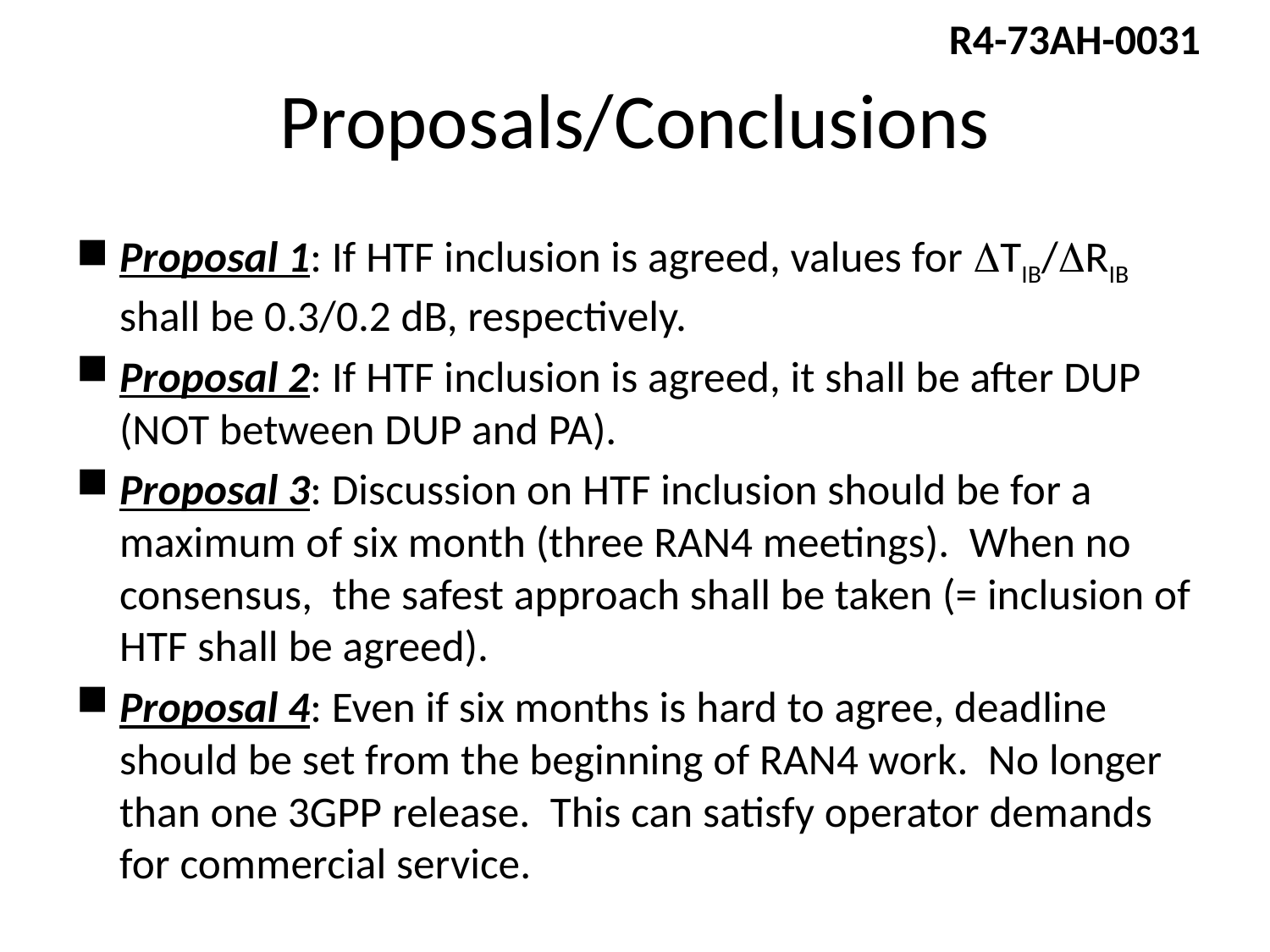

R4-73AH-0031
# Proposals/Conclusions
Proposal 1: If HTF inclusion is agreed, values for ΔTIB/ΔRIB shall be 0.3/0.2 dB, respectively.
Proposal 2: If HTF inclusion is agreed, it shall be after DUP (NOT between DUP and PA).
Proposal 3: Discussion on HTF inclusion should be for a maximum of six month (three RAN4 meetings).  When no consensus,  the safest approach shall be taken (= inclusion of HTF shall be agreed).
Proposal 4: Even if six months is hard to agree, deadline should be set from the beginning of RAN4 work.  No longer than one 3GPP release.  This can satisfy operator demands for commercial service.